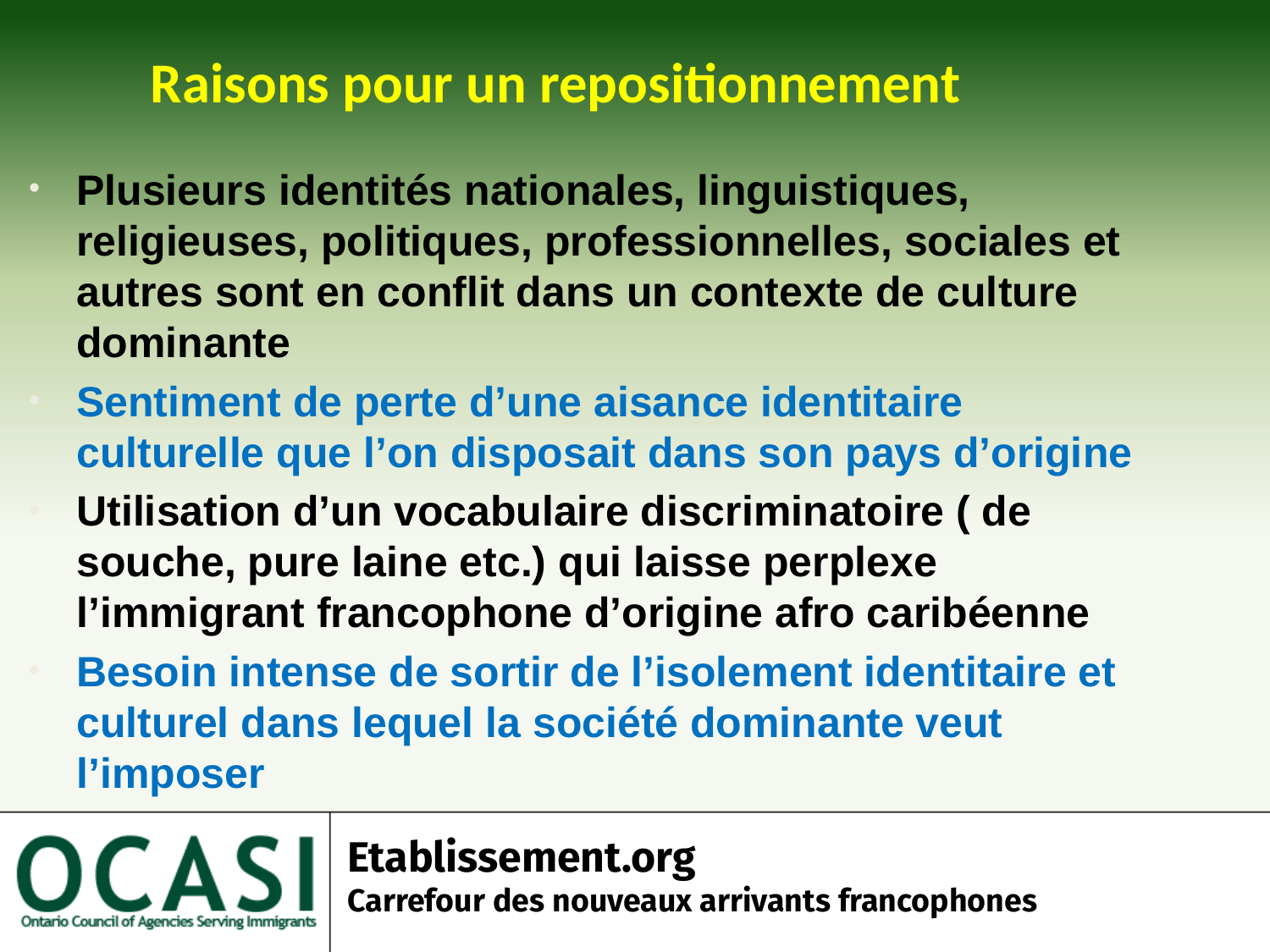

Raisons pour un repositionnement
Plusieurs identités nationales, linguistiques, religieuses, politiques, professionnelles, sociales et autres sont en conflit dans un contexte de culture dominante
Sentiment de perte d’une aisance identitaire culturelle que l’on disposait dans son pays d’origine
Utilisation d’un vocabulaire discriminatoire ( de souche, pure laine etc.) qui laisse perplexe l’immigrant francophone d’origine afro caribéenne
Besoin intense de sortir de l’isolement identitaire et culturel dans lequel la société dominante veut l’imposer

Etablissement.org
Carrefour des nouveaux arrivants francophones